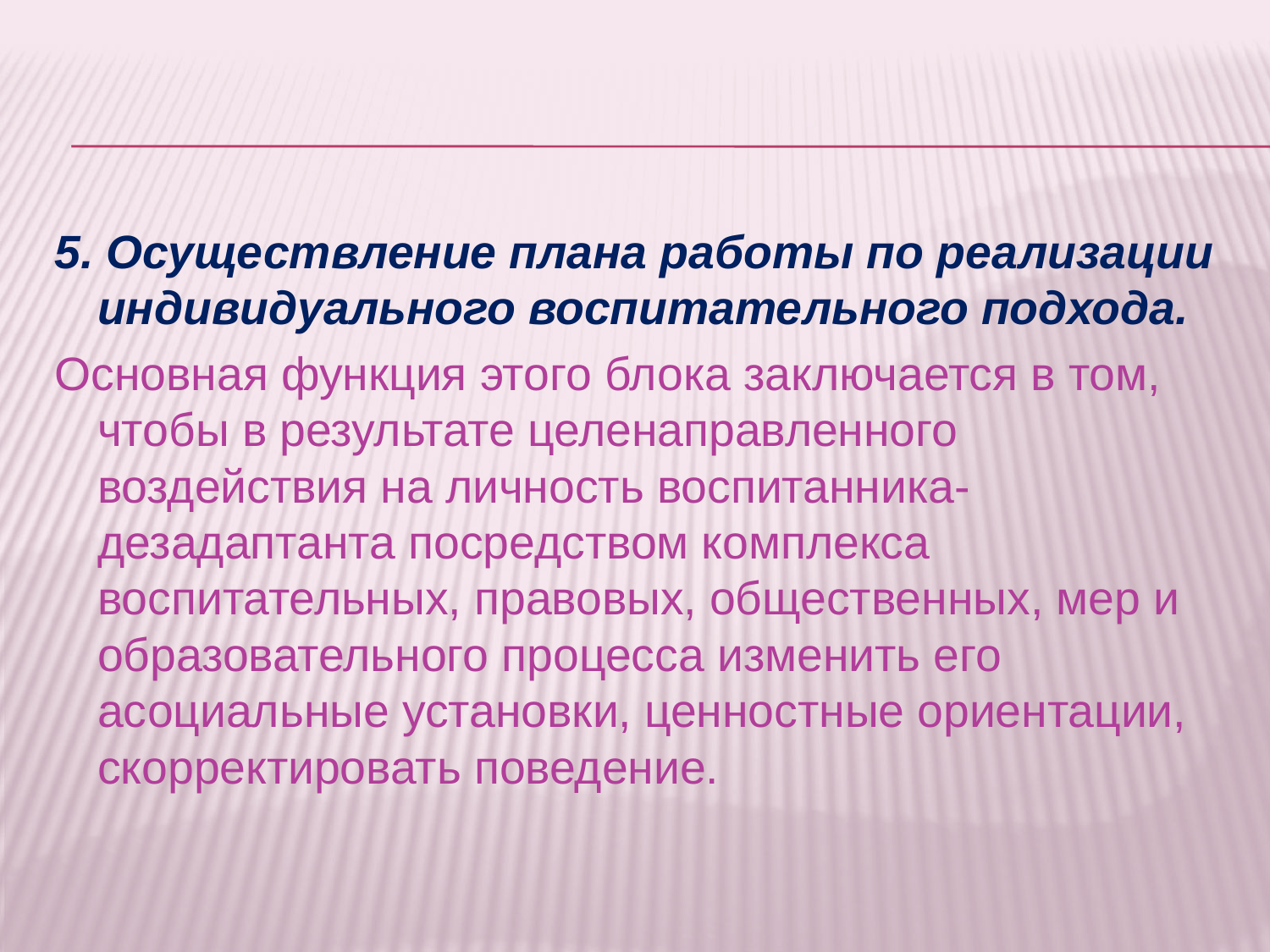

5. Осуществление плана работы по реализации  индивидуального воспитательного подхода.
Основная функция этого блока заключается в том, чтобы в результате целенаправленного воздействия на личность воспитанника-дезадаптанта посредством комплекса воспитательных, правовых, общественных, мер и образовательного процесса изменить его асоциальные установки, ценностные ориентации, скорректировать поведение.